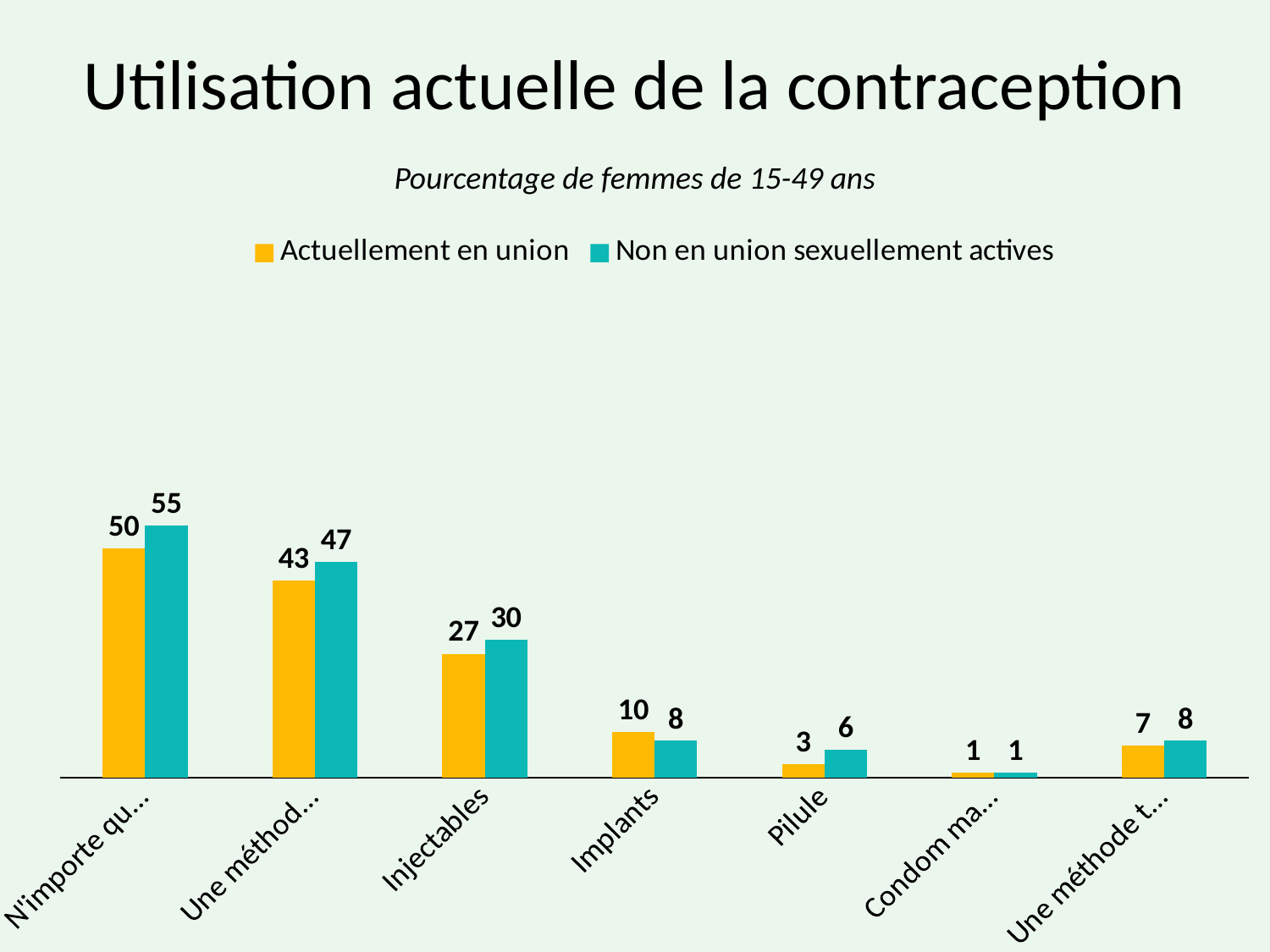

# Utilisation actuelle de la contraception
Pourcentage de femmes de 15-49 ans

### Chart

| Category | Actuellement en union | Non en union sexuellement actives |
|---|---|---|
| N'importe quelle méthode | 50.0 | 55.0 |
| Une méthode moderne | 43.0 | 47.0 |
| Injectables | 27.0 | 30.0 |
| Implants | 10.0 | 8.0 |
| Pilule | 3.0 | 6.0 |
| Condom masculin | 1.0 | 1.0 |
| Une méthode traditionnelle | 7.0 | 8.0 |